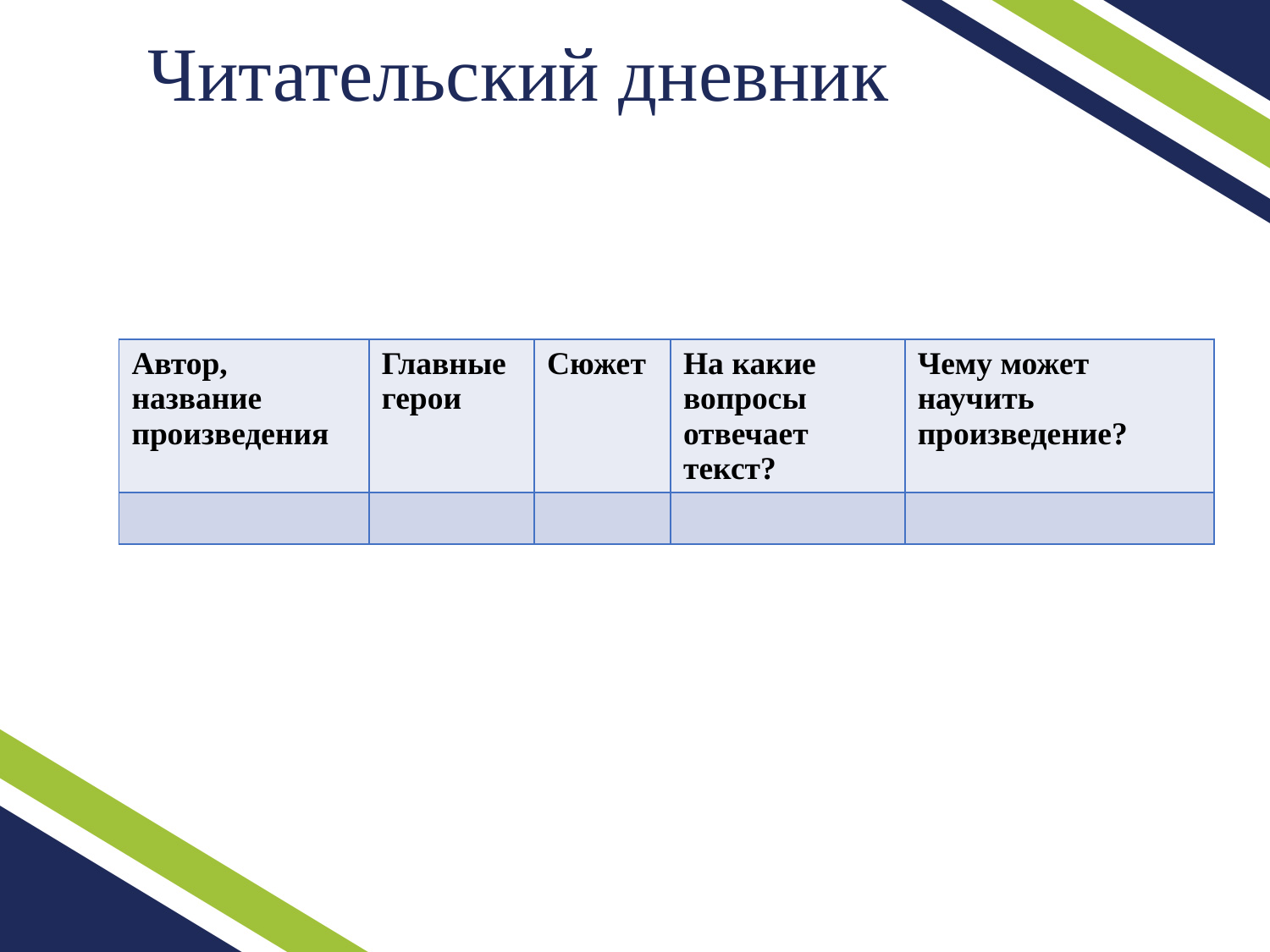

# Читательский дневник
| Автор, название произведения | Главные герои | Сюжет | На какие вопросы отвечает текст? | Чему может научить произведение? |
| --- | --- | --- | --- | --- |
|  |  |  |  |  |